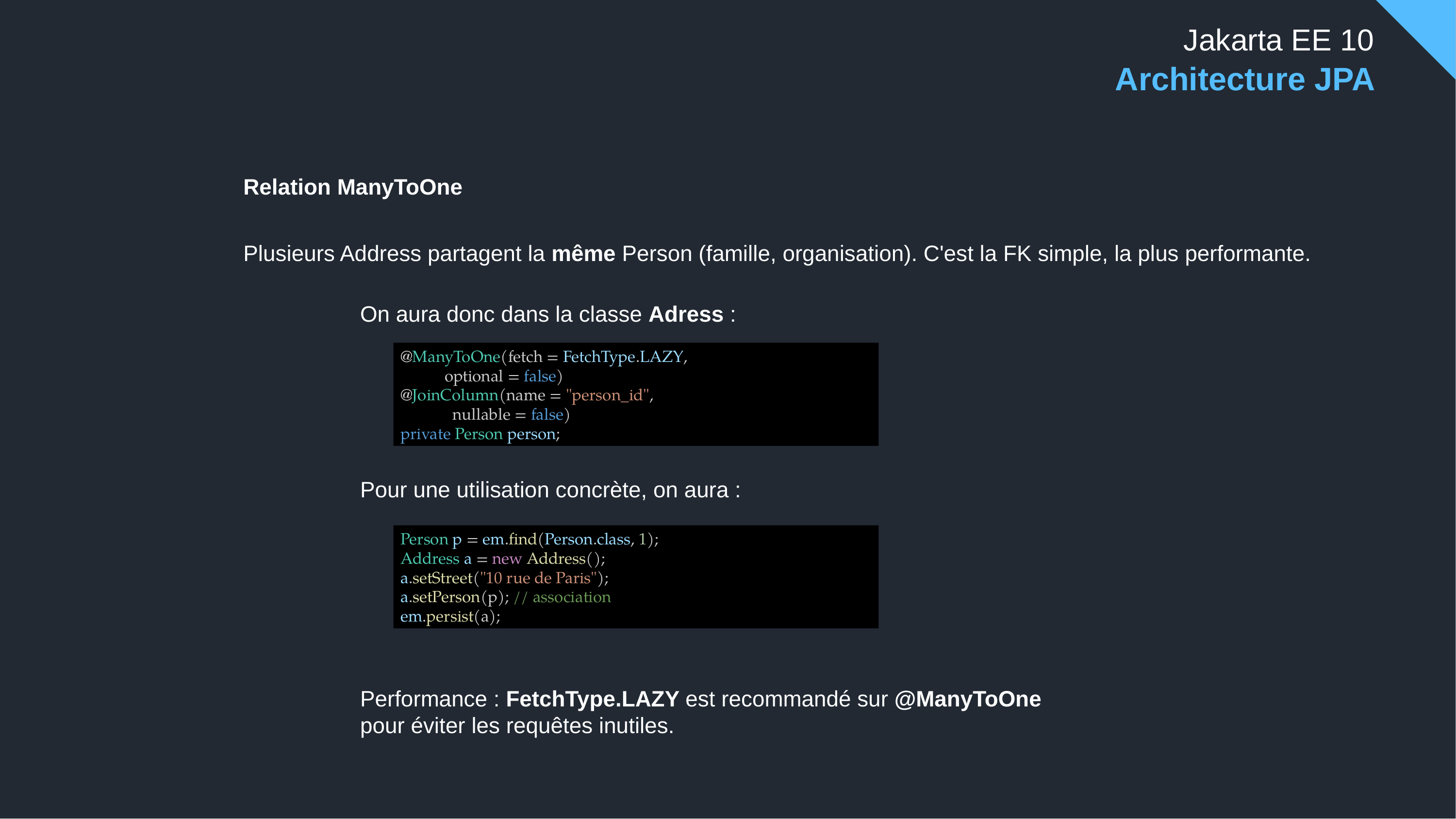

# Jakarta EE 10
Architecture JPA
Relation ManyToOne

Plusieurs Address partagent la même Person (famille, organisation). C'est la FK simple, la plus performante.

On aura donc dans la classe Adress :
@ManyToOne(fetch = FetchType.LAZY,
           optional = false)
@JoinColumn(name = "person_id",
             nullable = false)
private Person person;
Pour une utilisation concrète, on aura :
Person p = em.find(Person.class, 1);
Address a = new Address();
a.setStreet("10 rue de Paris");
a.setPerson(p); // association
em.persist(a);
Performance : FetchType.LAZY est recommandé sur @ManyToOne
pour éviter les requêtes inutiles.